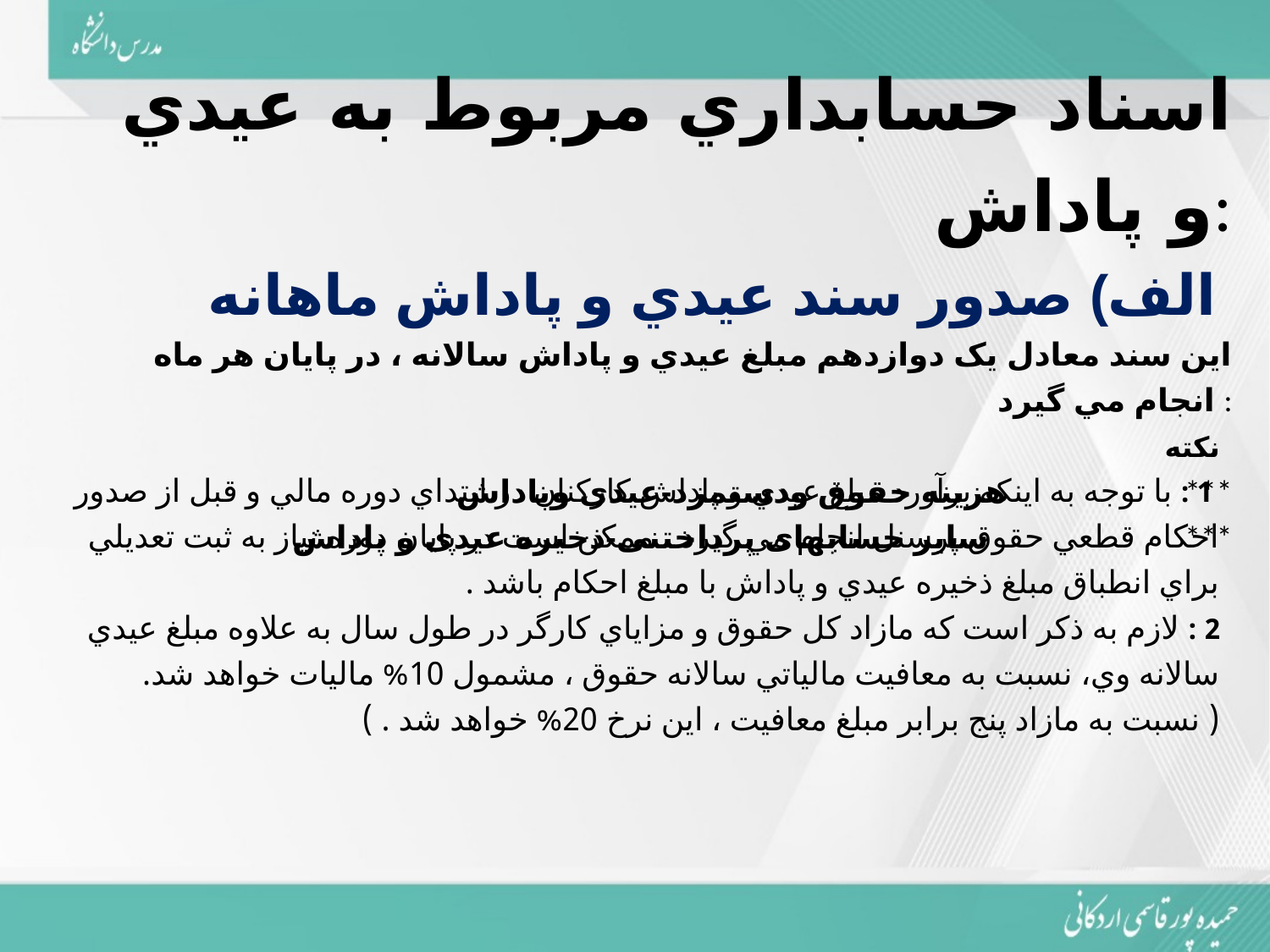

اسناد حسابداري مربوط به عيدي و پاداش:
الف) صدور سند عيدي و پاداش ماهانه
 اين سند معادل يک دوازدهم مبلغ عيدي و پاداش سالانه ، در پايان هر ماه انجام مي گيرد :

هزینه حقوق ودستمزد-عیدی وپاداش                    ***
               سایر حسابهای پرداختنی-ذخیره عیدی و پاداش                      ***

نکته
 1 : با توجه به اينکه برآورد مبلغ عيدي و پاداش کارکنان در ابتداي دوره مالي و قبل از صدور احکام قطعي حقوق پرسنل انجام مي گيرد ، ممکن است در پايان دوره نياز به ثبت تعديلي براي انطباق مبلغ ذخيره عيدي و پاداش با مبلغ احکام باشد .
2 : لازم به ذکر است که مازاد کل حقوق و مزاياي کارگر در طول سال به علاوه مبلغ عيدي سالانه وي، نسبت به معافيت مالياتي سالانه حقوق ، مشمول 10% ماليات خواهد شد. ( نسبت به مازاد پنج برابر مبلغ معافيت ، اين نرخ 20% خواهد شد . )